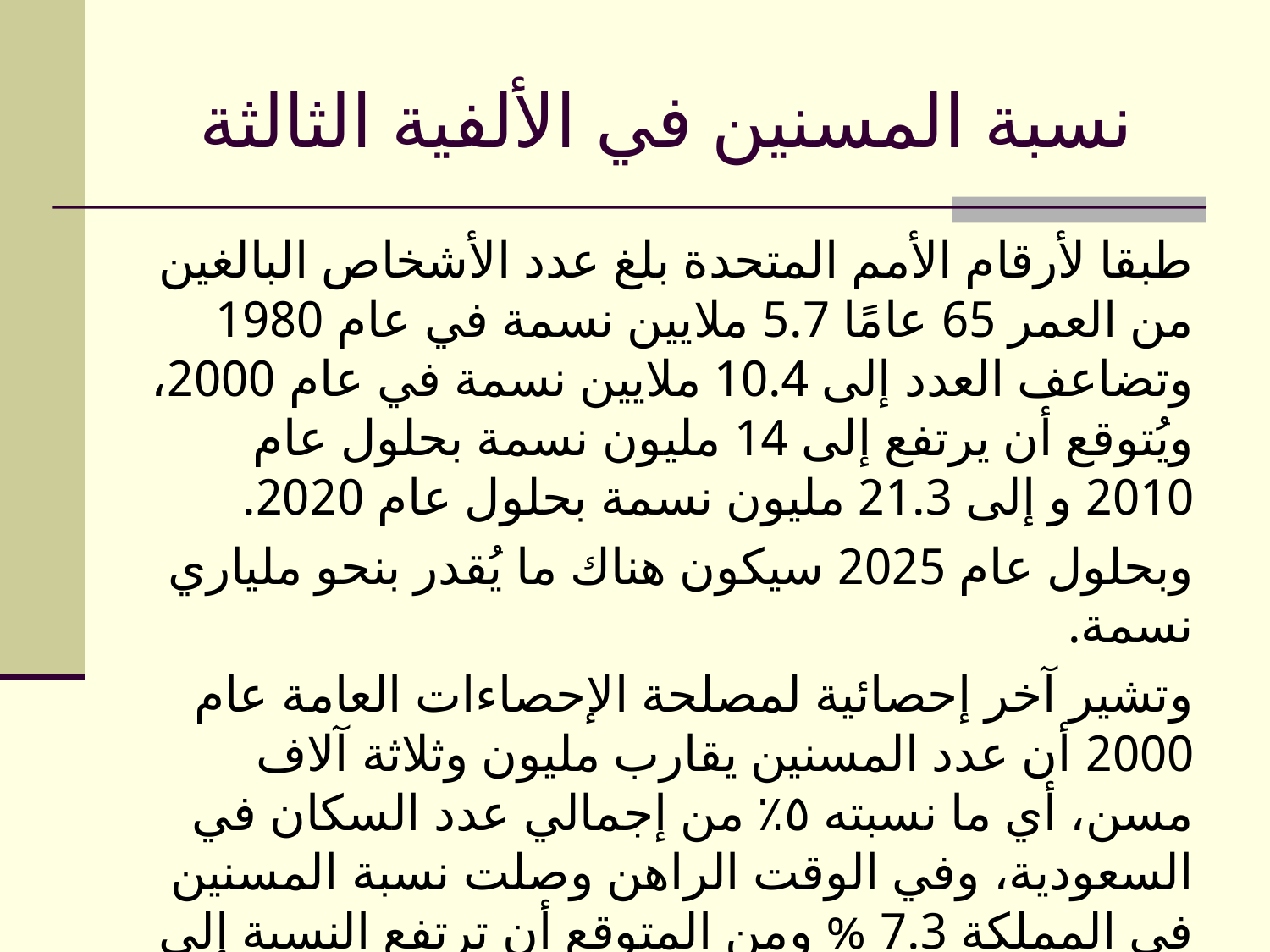

# نسبة المسنين في الألفية الثالثة
طبقا لأرقام الأمم المتحدة بلغ عدد الأشخاص البالغين من العمر 65 عامًا 5.7 ملايين نسمة في عام 1980 وتضاعف العدد إلى 10.4 ملايين نسمة في عام 2000، ويُتوقع أن يرتفع إلى 14 مليون نسمة بحلول عام 2010 و إلى 21.3 مليون نسمة بحلول عام 2020.
وبحلول عام 2025 سيكون هناك ما يُقدر بنحو ملياري نسمة.
وتشير آخر إحصائية لمصلحة الإحصاءات العامة عام 2000 أن عدد المسنين يقارب مليون وثلاثة آلاف مسن، أي ما نسبته ٥٪ من إجمالي عدد السكان في السعودية، وفي الوقت الراهن وصلت نسبة المسنين في المملكة 7.3 % ومن المتوقع أن ترتفع النسبة إلى 8%  في عام 2025، أي أكثر من 38 مليون نسمه.